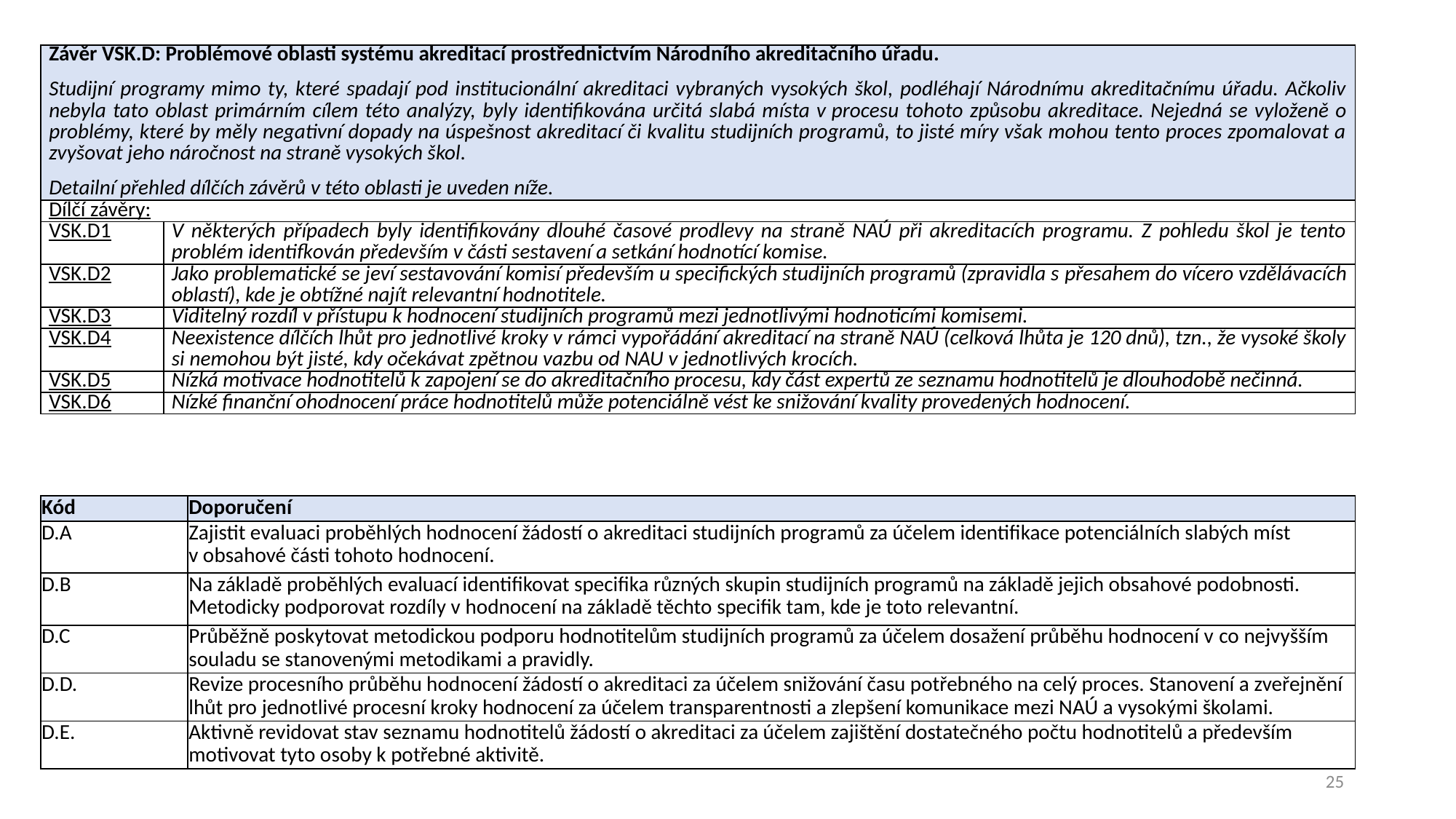

| Závěr VSK.D: Problémové oblasti systému akreditací prostřednictvím Národního akreditačního úřadu. Studijní programy mimo ty, které spadají pod institucionální akreditaci vybraných vysokých škol, podléhají Národnímu akreditačnímu úřadu. Ačkoliv nebyla tato oblast primárním cílem této analýzy, byly identifikována určitá slabá místa v procesu tohoto způsobu akreditace. Nejedná se vyloženě o problémy, které by měly negativní dopady na úspešnost akreditací či kvalitu studijních programů, to jisté míry však mohou tento proces zpomalovat a zvyšovat jeho náročnost na straně vysokých škol. Detailní přehled dílčích závěrů v této oblasti je uveden níže. |  |
| --- | --- |
| Dílčí závěry: |  |
| VSK.D1 | V některých případech byly identifikovány dlouhé časové prodlevy na straně NAÚ při akreditacích programu. Z pohledu škol je tento problém identifkován především v části sestavení a setkání hodnotící komise. |
| VSK.D2 | Jako problematické se jeví sestavování komisí především u specifických studijních programů (zpravidla s přesahem do vícero vzdělávacích oblastí), kde je obtížné najít relevantní hodnotitele. |
| VSK.D3 | Viditelný rozdíl v přístupu k hodnocení studijních programů mezi jednotlivými hodnoticími komisemi. |
| VSK.D4 | Neexistence dílčích lhůt pro jednotlivé kroky v rámci vypořádání akreditací na straně NAÚ (celková lhůta je 120 dnů), tzn., že vysoké školy si nemohou být jisté, kdy očekávat zpětnou vazbu od NAU v jednotlivých krocích. |
| VSK.D5 | Nízká motivace hodnotitelů k zapojení se do akreditačního procesu, kdy část expertů ze seznamu hodnotitelů je dlouhodobě nečinná. |
| VSK.D6 | Nízké finanční ohodnocení práce hodnotitelů může potenciálně vést ke snižování kvality provedených hodnocení. |
| Kód | Doporučení |
| --- | --- |
| D.A | Zajistit evaluaci proběhlých hodnocení žádostí o akreditaci studijních programů za účelem identifikace potenciálních slabých míst v obsahové části tohoto hodnocení. |
| D.B | Na základě proběhlých evaluací identifikovat specifika různých skupin studijních programů na základě jejich obsahové podobnosti. Metodicky podporovat rozdíly v hodnocení na základě těchto specifik tam, kde je toto relevantní. |
| D.C | Průběžně poskytovat metodickou podporu hodnotitelům studijních programů za účelem dosažení průběhu hodnocení v co nejvyšším souladu se stanovenými metodikami a pravidly. |
| D.D. | Revize procesního průběhu hodnocení žádostí o akreditaci za účelem snižování času potřebného na celý proces. Stanovení a zveřejnění lhůt pro jednotlivé procesní kroky hodnocení za účelem transparentnosti a zlepšení komunikace mezi NAÚ a vysokými školami. |
| D.E. | Aktivně revidovat stav seznamu hodnotitelů žádostí o akreditaci za účelem zajištění dostatečného počtu hodnotitelů a především motivovat tyto osoby k potřebné aktivitě. |
25